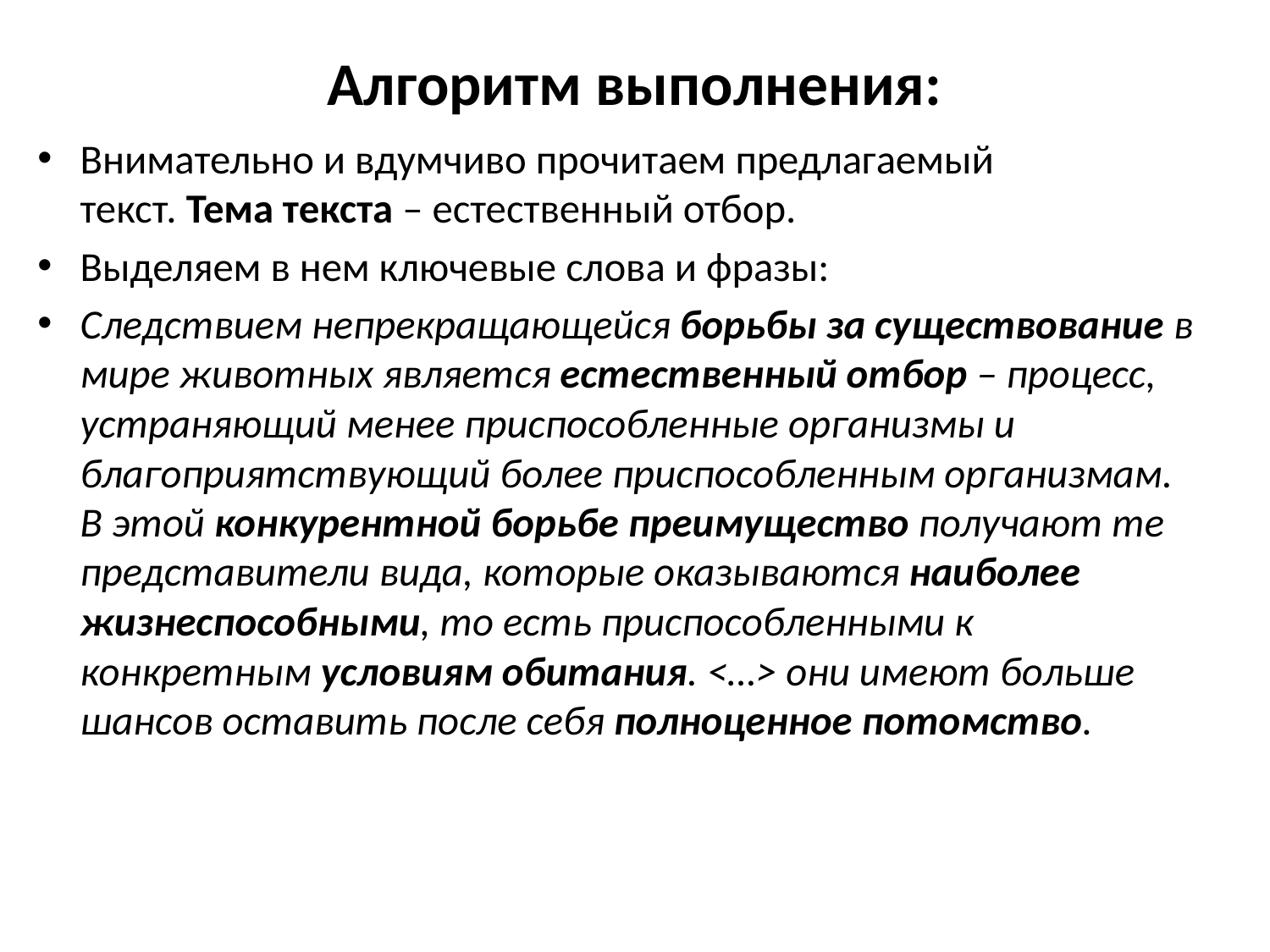

# Алгоритм выполнения:
Внимательно и вдумчиво прочитаем предлагаемый текст. Тема текста – естественный отбор.
Выделяем в нем ключевые слова и фразы:
Следствием непрекращающейся борьбы за существование в мире животных является естественный отбор – процесс, устраняющий менее приспособленные организмы и благоприятствующий более приспособленным организмам. В этой конкурентной борьбе преимущество получают те представители вида, которые оказываются наиболее жизнеспособными, то есть приспособленными к конкретным условиям обитания. <…> они имеют больше шансов оставить после себя полноценное потомство.